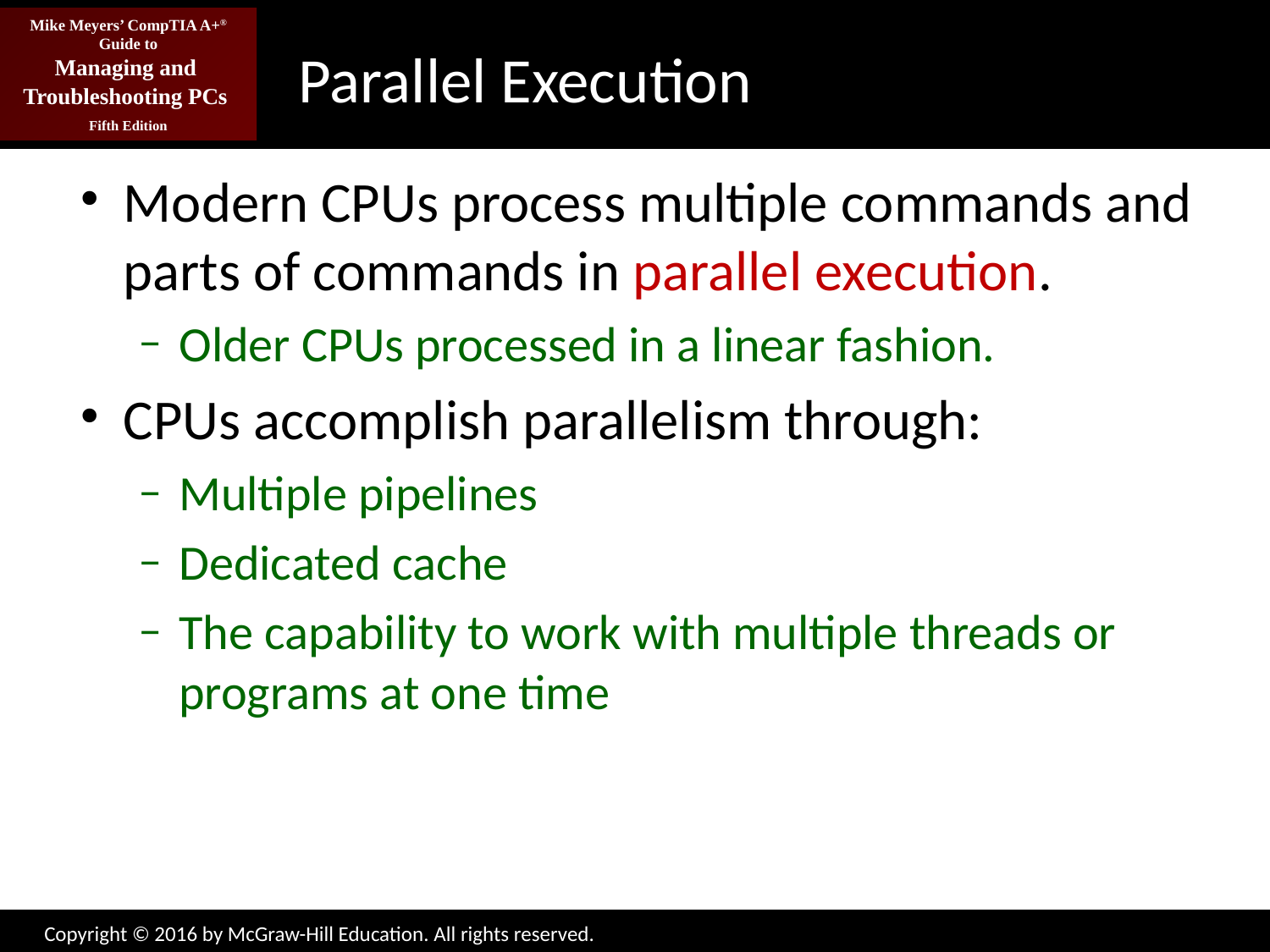

# Parallel Execution
Modern CPUs process multiple commands and parts of commands in parallel execution.
Older CPUs processed in a linear fashion.
CPUs accomplish parallelism through:
Multiple pipelines
Dedicated cache
The capability to work with multiple threads or programs at one time